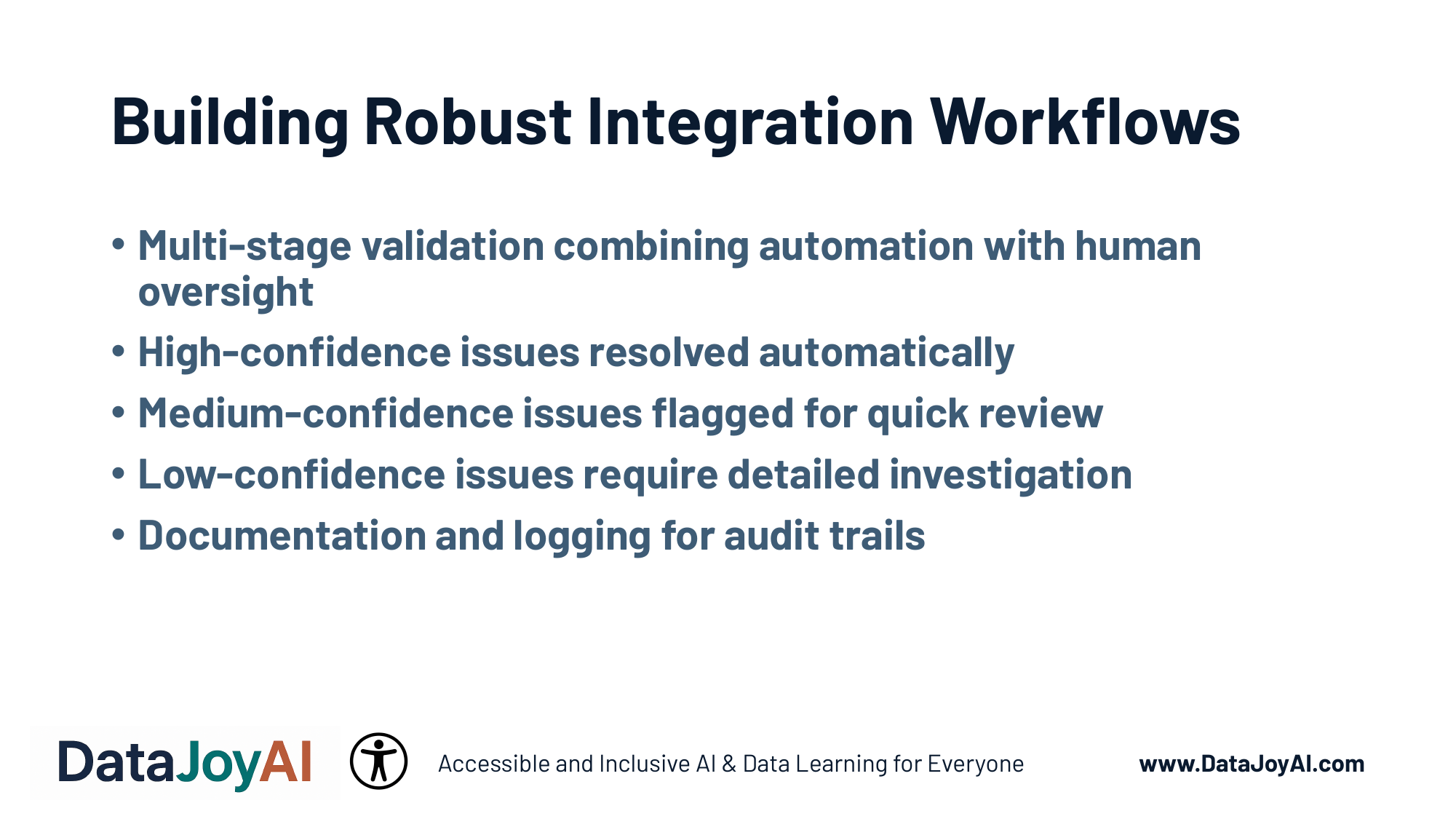

# Building Robust Integration Workflows
Multi-stage validation combining automation with human oversight
High-confidence issues resolved automatically
Medium-confidence issues flagged for quick review
Low-confidence issues require detailed investigation
Documentation and logging for audit trails